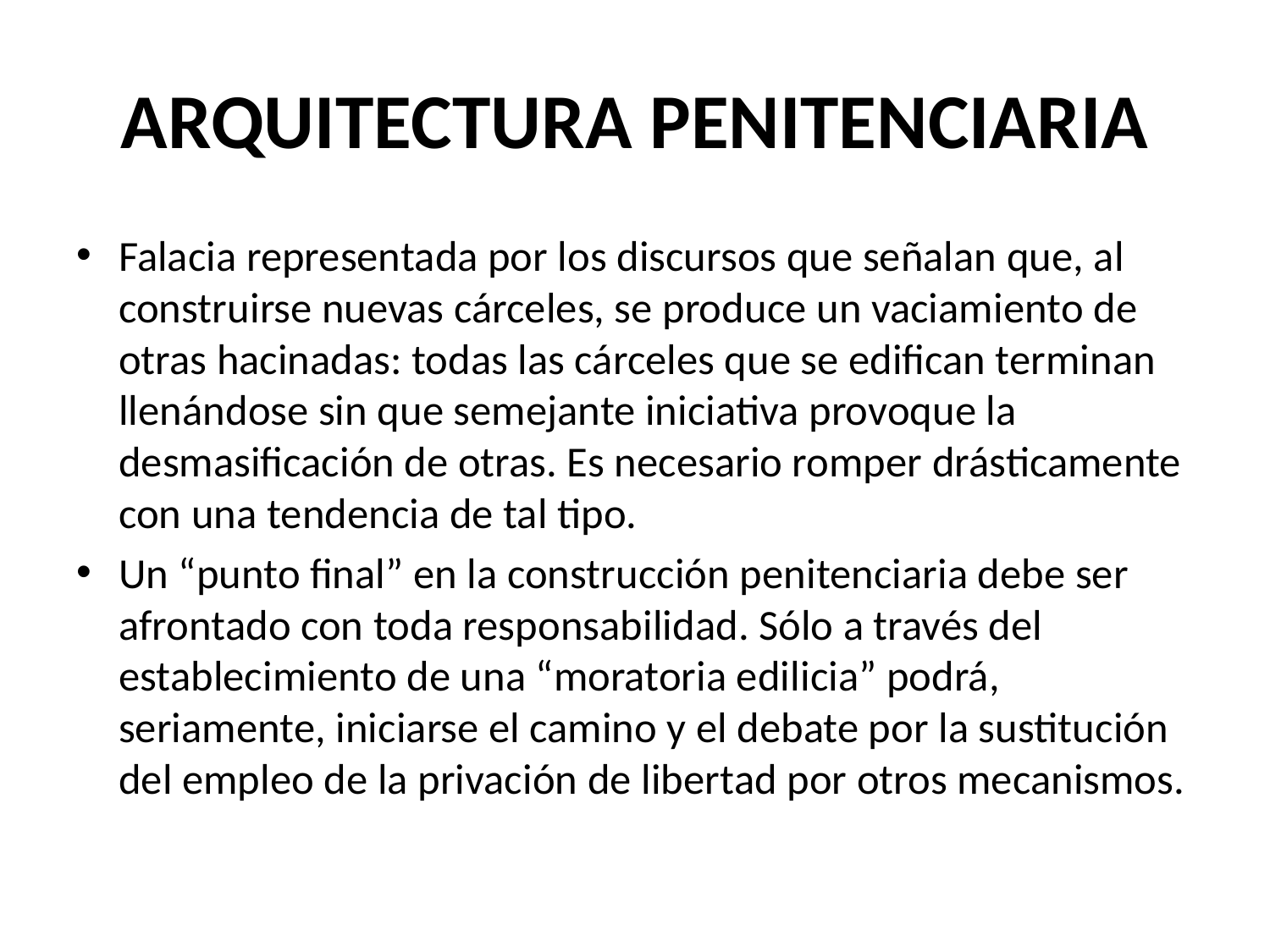

# ARQUITECTURA PENITENCIARIA
Falacia representada por los discursos que señalan que, al construirse nuevas cárceles, se produce un vaciamiento de otras hacinadas: todas las cárceles que se edifican terminan llenándose sin que semejante iniciativa provoque la desmasificación de otras. Es necesario romper drásticamente con una tendencia de tal tipo.
Un “punto final” en la construcción penitenciaria debe ser afrontado con toda responsabilidad. Sólo a través del establecimiento de una “moratoria edilicia” podrá, seriamente, iniciarse el camino y el debate por la sustitución del empleo de la privación de libertad por otros mecanismos.